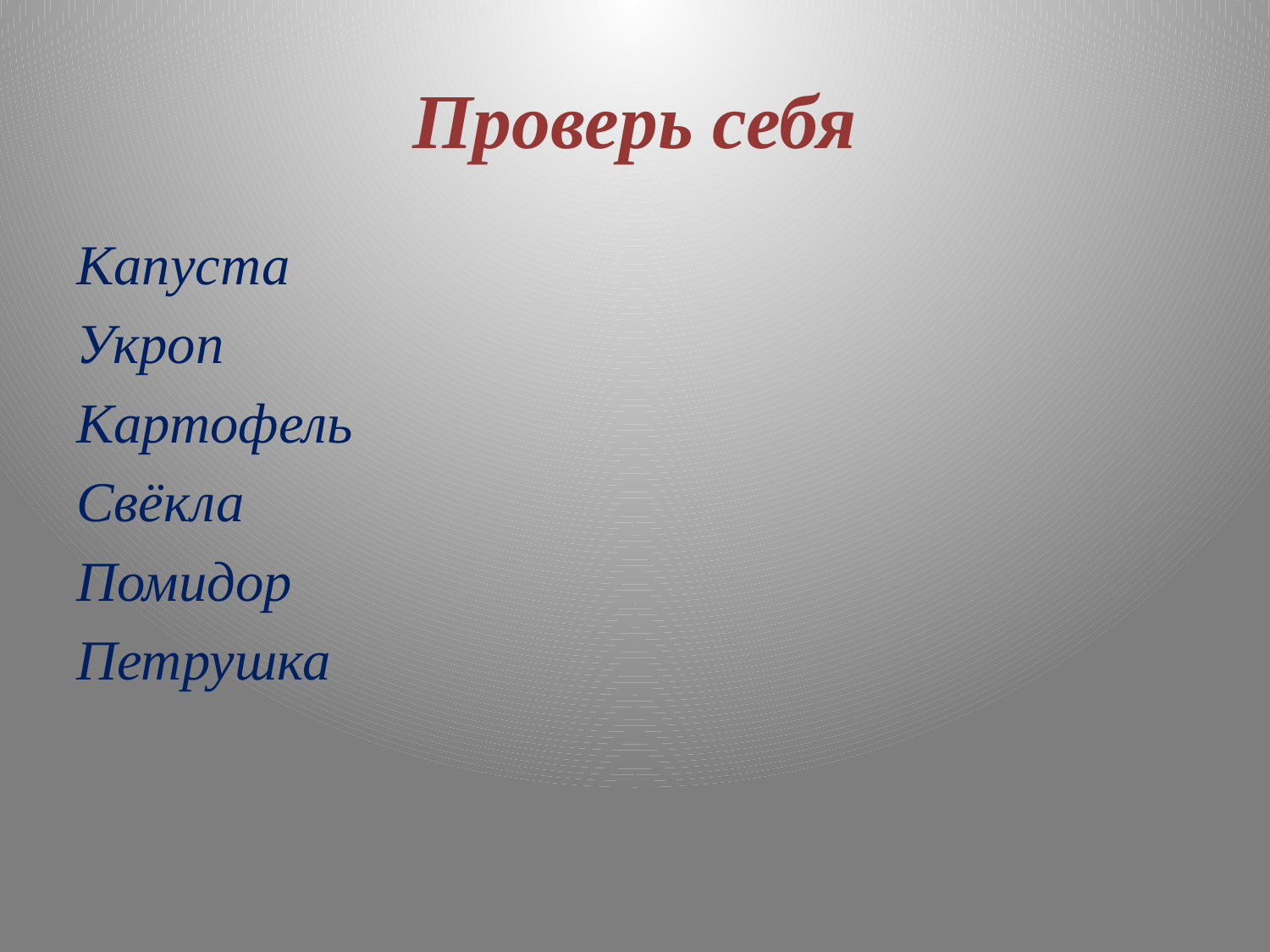

# Проверь себя
Капуста
Укроп
Картофель
Свёкла
Помидор
Петрушка